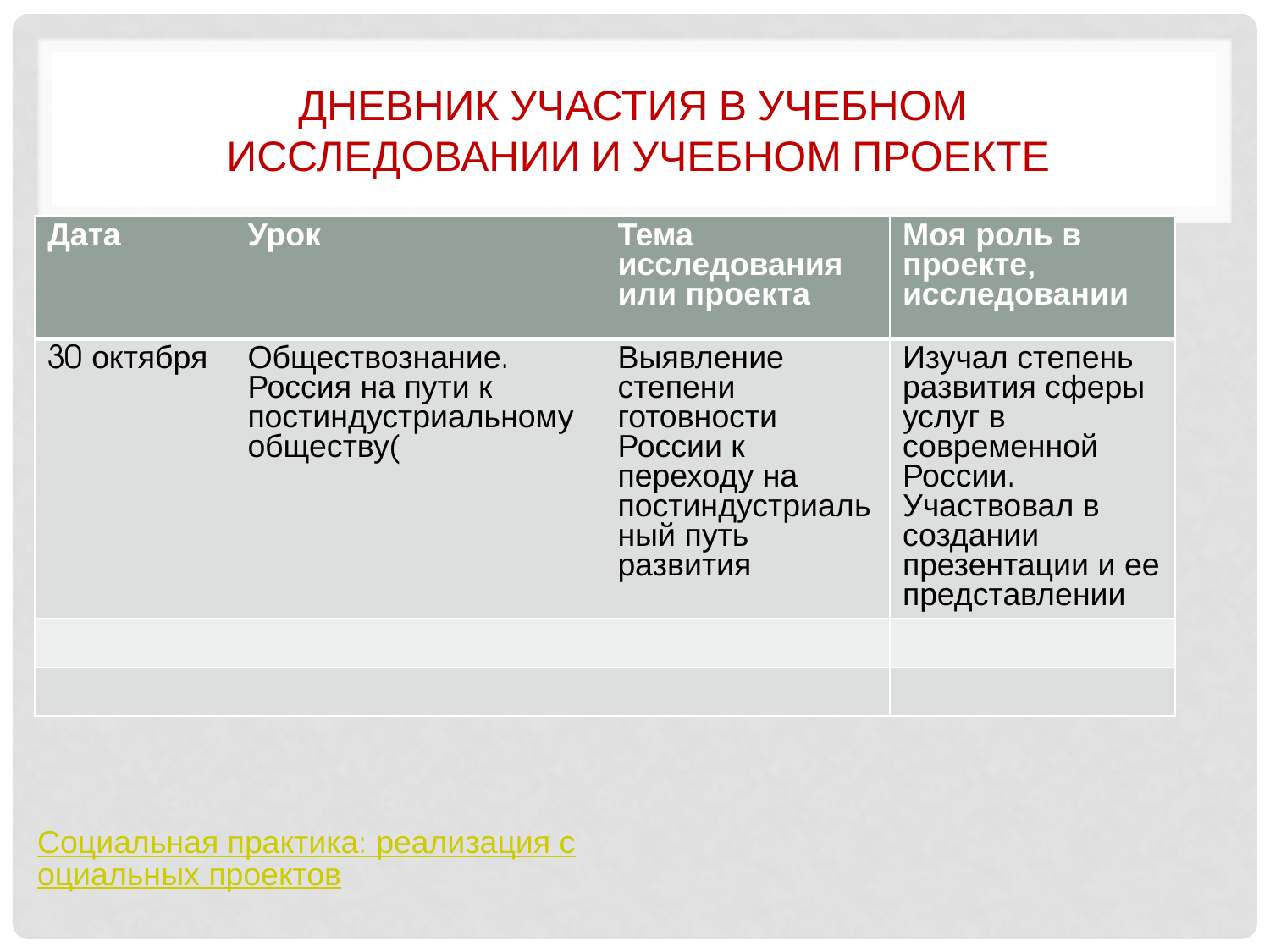

# Дневник участия в учебном исследовании и учебном проекте
| Дата | Урок | Тема исследования или проекта | Моя роль в проекте, исследовании |
| --- | --- | --- | --- |
| 30 октября | Обществознание. Россия на пути к постиндустриальному обществу( | Выявление степени готовности России к переходу на постиндустриальный путь развития | Изучал степень развития сферы услуг в современной России. Участвовал в создании презентации и ее представлении |
|  |  |  |  |
|  |  |  |  |
Социальная практика: реализация социальных проектов